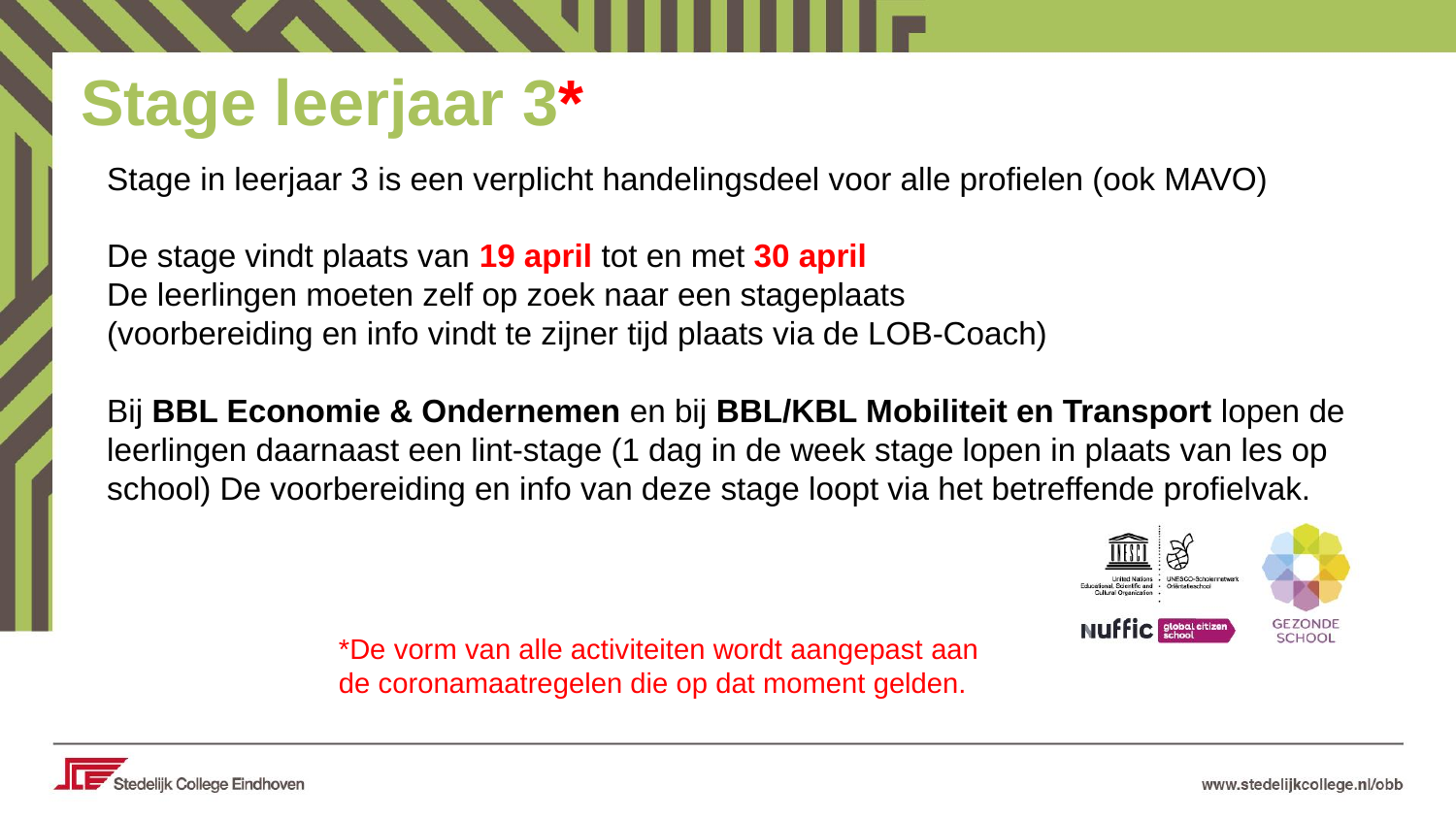

Stage leerjaar 3*
Stage in leerjaar 3 is een verplicht handelingsdeel voor alle profielen (ook MAVO)

De stage vindt plaats van 19 april tot en met 30 april
De leerlingen moeten zelf op zoek naar een stageplaats
(voorbereiding en info vindt te zijner tijd plaats via de LOB-Coach)

Bij BBL Economie & Ondernemen en bij BBL/KBL Mobiliteit en Transport lopen de leerlingen daarnaast een lint-stage (1 dag in de week stage lopen in plaats van les op school) De voorbereiding en info van deze stage loopt via het betreffende profielvak.
*De vorm van alle activiteiten wordt aangepast aan de coronamaatregelen die op dat moment gelden.